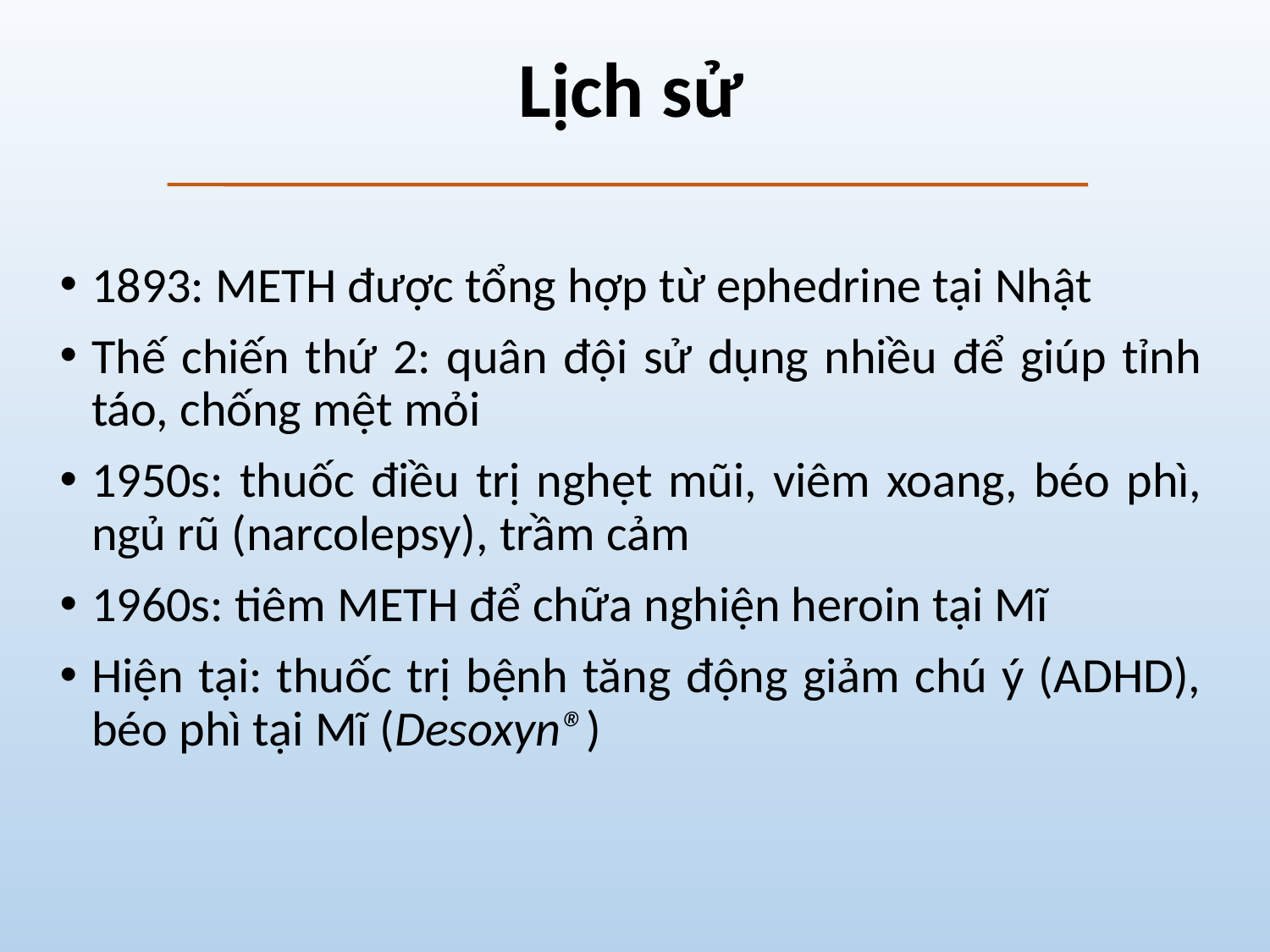

# Lịch sử
1893: METH được tổng hợp từ ephedrine tại Nhật
Thế chiến thứ 2: quân đội sử dụng nhiều để giúp tỉnh táo, chống mệt mỏi
1950s: thuốc điều trị nghẹt mũi, viêm xoang, béo phì, ngủ rũ (narcolepsy), trầm cảm
1960s: tiêm METH để chữa nghiện heroin tại Mĩ
Hiện tại: thuốc trị bệnh tăng động giảm chú ý (ADHD), béo phì tại Mĩ (Desoxyn®)